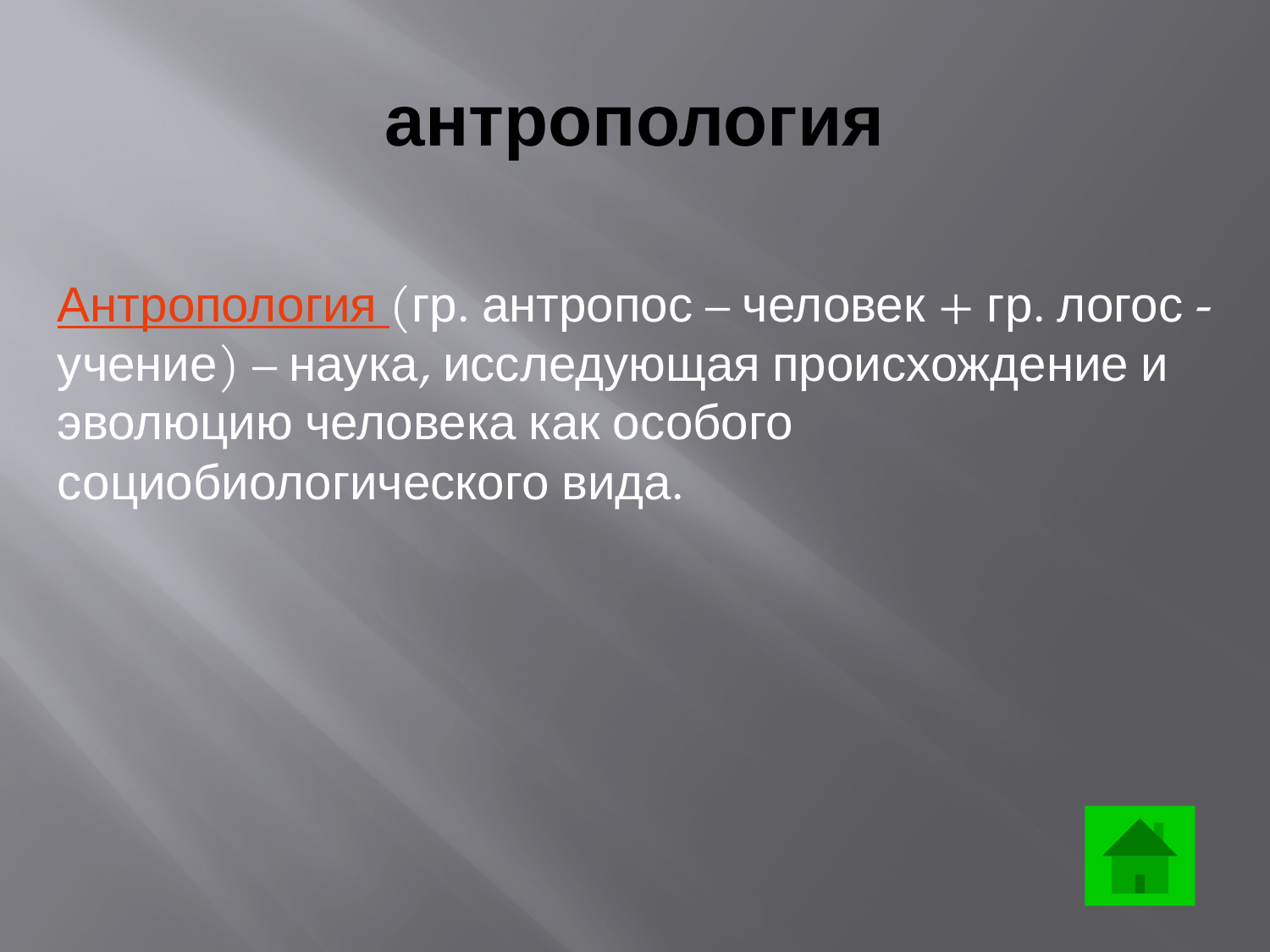

# антропология
Антропология (гр. антропос – человек + гр. логос - учение) – наука, исследующая происхождение и эволюцию человека как особого социобиологического вида.